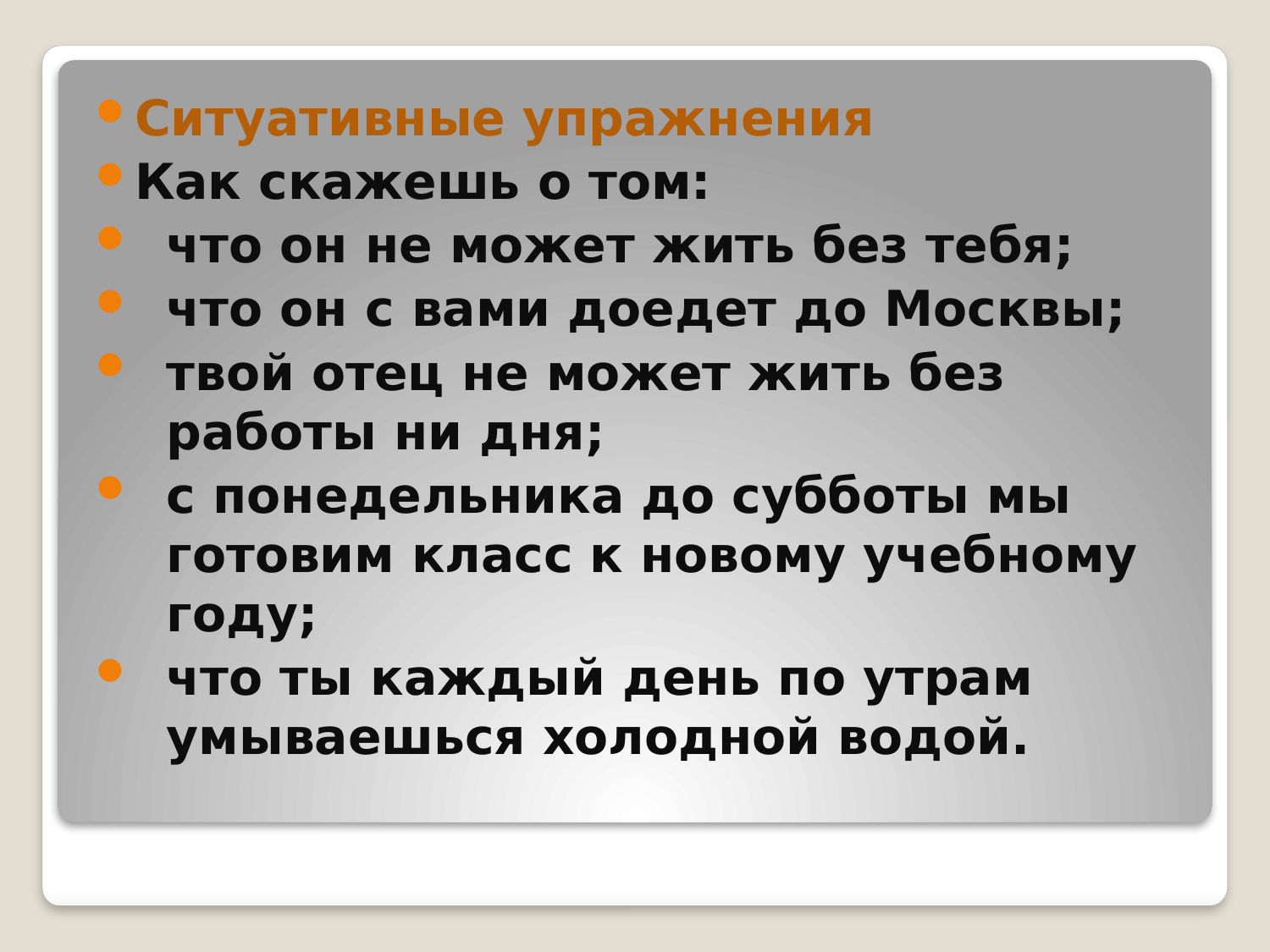

Ситуативные упражнения
Как скажешь о том:
что он не может жить без тебя;
что он с вами доедет до Москвы;
твой отец не может жить без работы ни дня;
с понедельника до субботы мы готовим класс к новому учебному году;
что ты каждый день по утрам умываешься холодной водой.

#